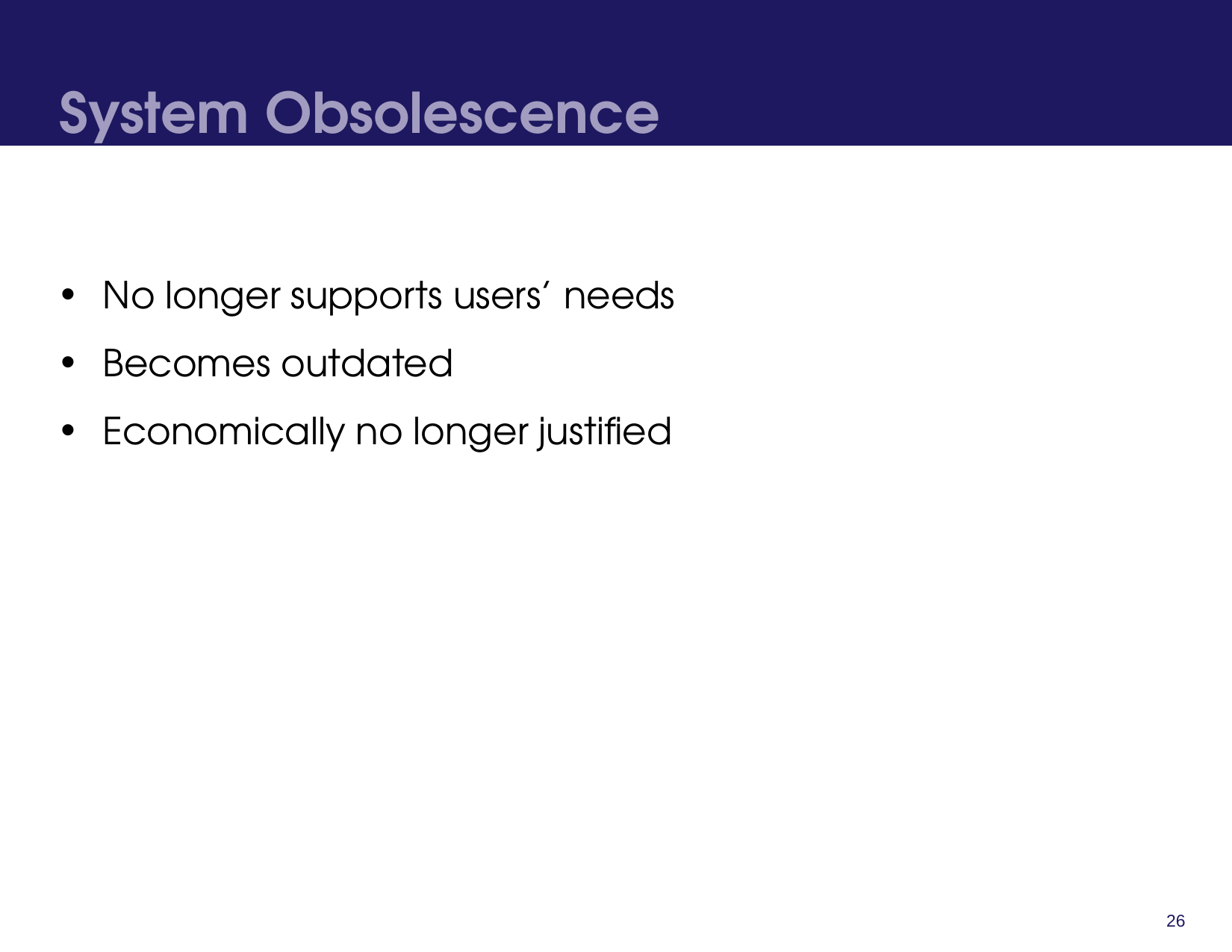

# System Obsolescence
No longer supports users’ needs
Becomes outdated
Economically no longer justified

26